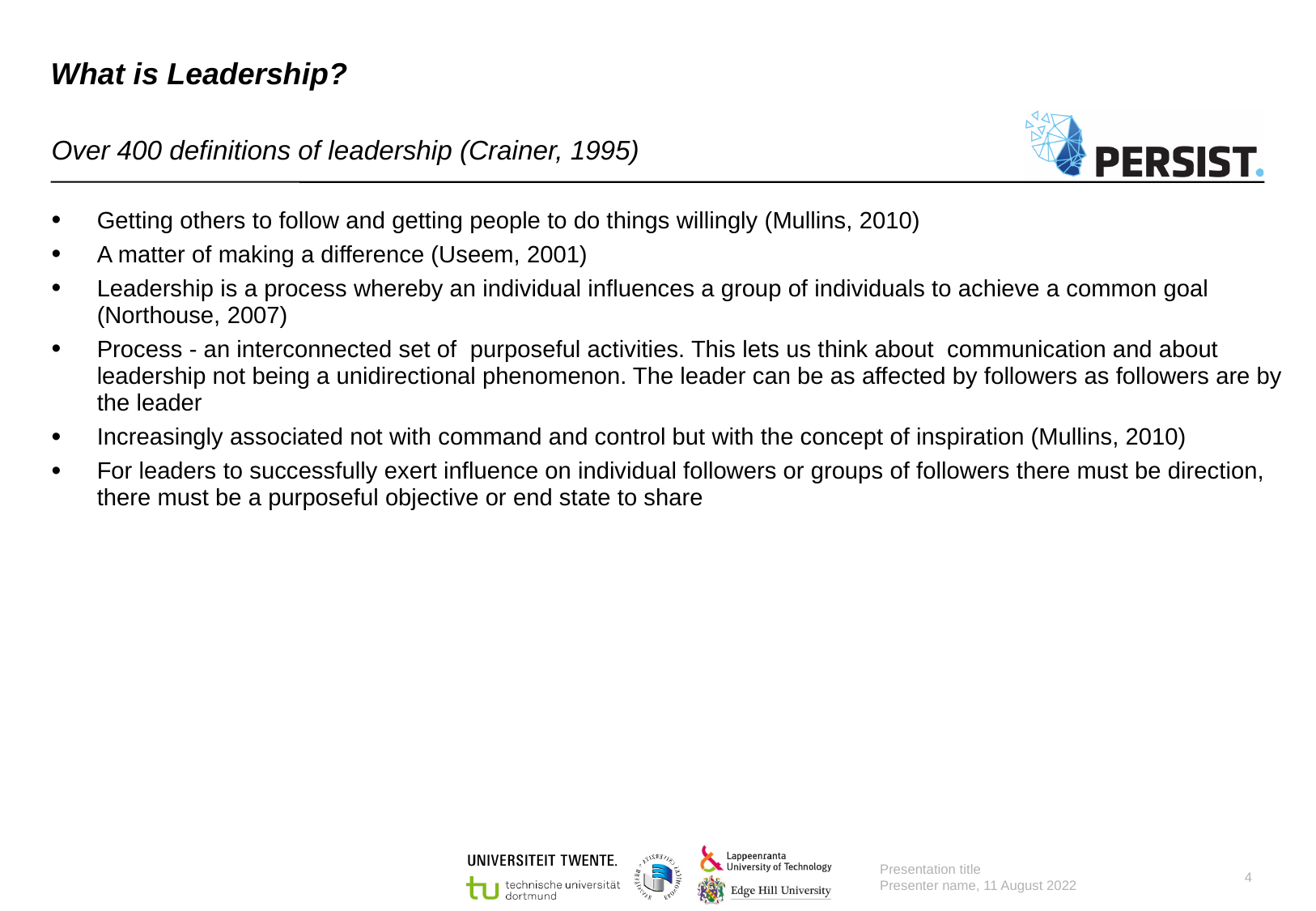

# What is Leadership?
Over 400 definitions of leadership (Crainer, 1995)
Getting others to follow and getting people to do things willingly (Mullins, 2010)
A matter of making a difference (Useem, 2001)
Leadership is a process whereby an individual influences a group of individuals to achieve a common goal (Northouse, 2007)
Process - an interconnected set of  purposeful activities. This lets us think about  communication and about leadership not being a unidirectional phenomenon. The leader can be as affected by followers as followers are by the leader
Increasingly associated not with command and control but with the concept of inspiration (Mullins, 2010)
For leaders to successfully exert influence on individual followers or groups of followers there must be direction, there must be a purposeful objective or end state to share

Presentation title
Presenter name, 11 August 2022
4